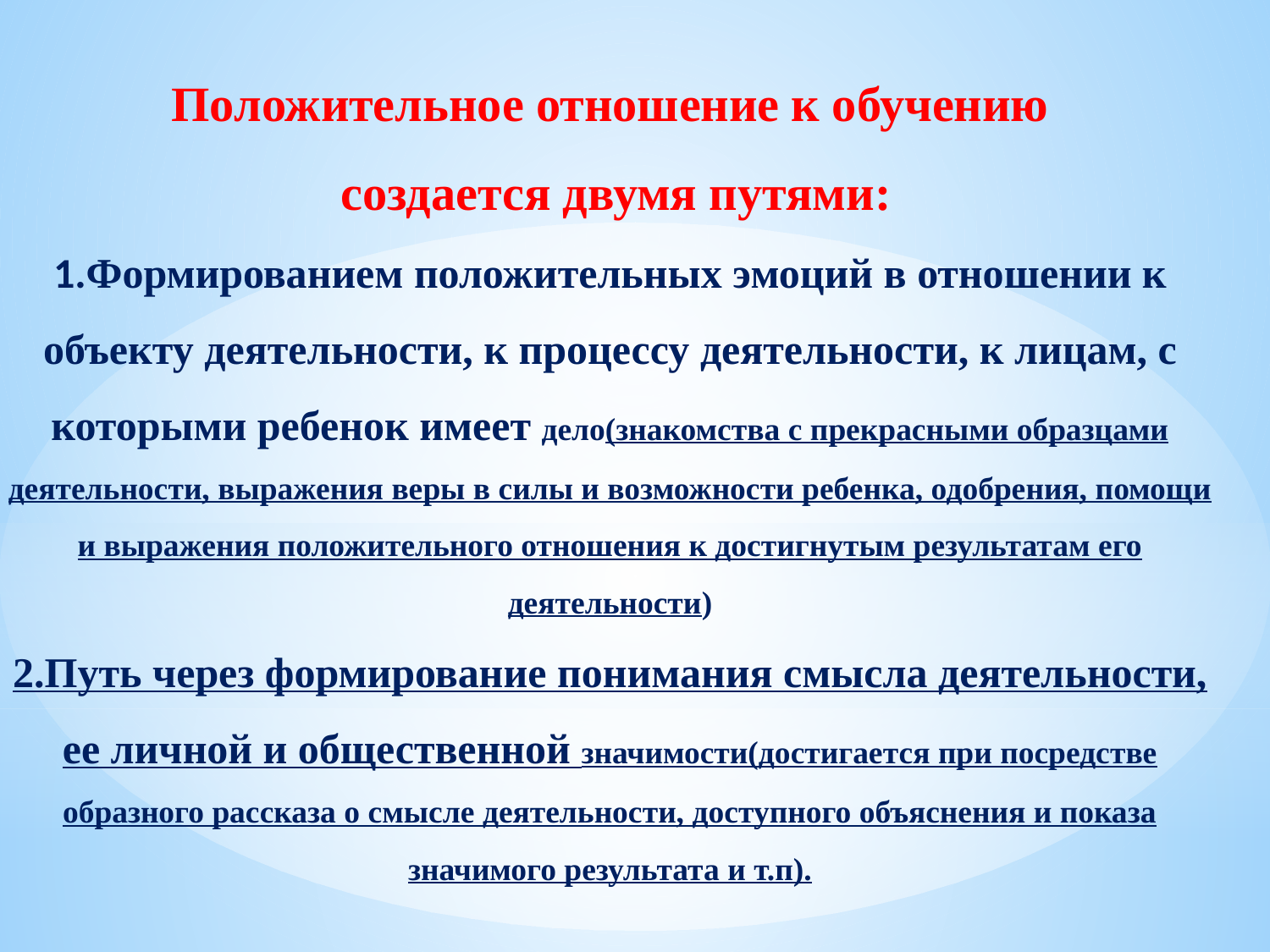

# Положительное отношение к обучению создается двумя путями: 1.Формированием положительных эмоций в отношении к объекту деятельности, к процессу деятельности, к лицам, с которыми ребенок имеет дело(знакомства с прекрасными образцами деятельности, выражения веры в силы и возможности ребенка, одобрения, помощи и выражения положительного отношения к достигнутым результатам его деятельности) 2.Путь через формирование понимания смысла деятельности, ее личной и общественной значимости(достигается при посредстве образного рассказа о смысле деятельности, доступного объяснения и показа значимого результата и т.п).